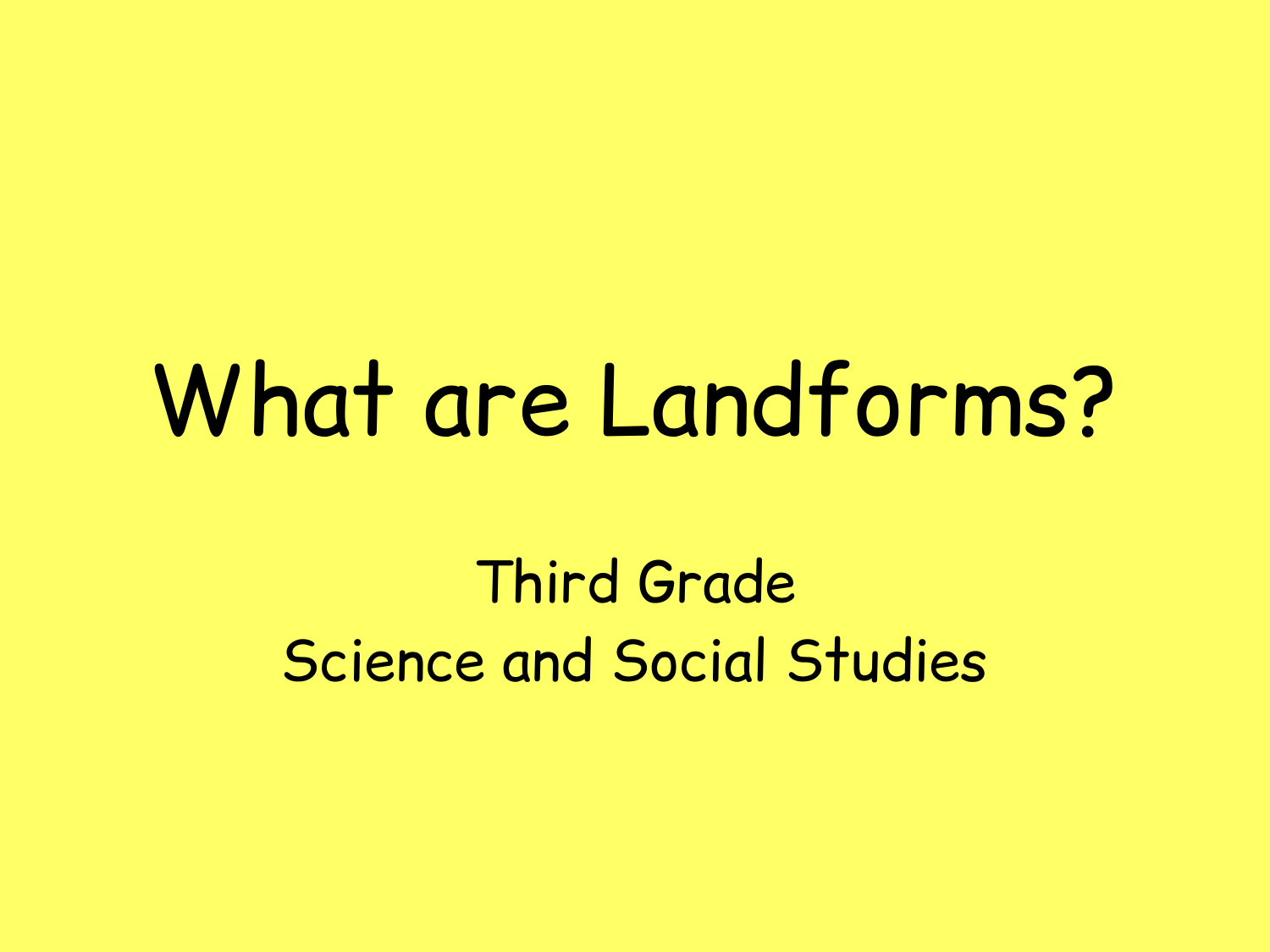

# What are Landforms?
Third Grade
Science and Social Studies